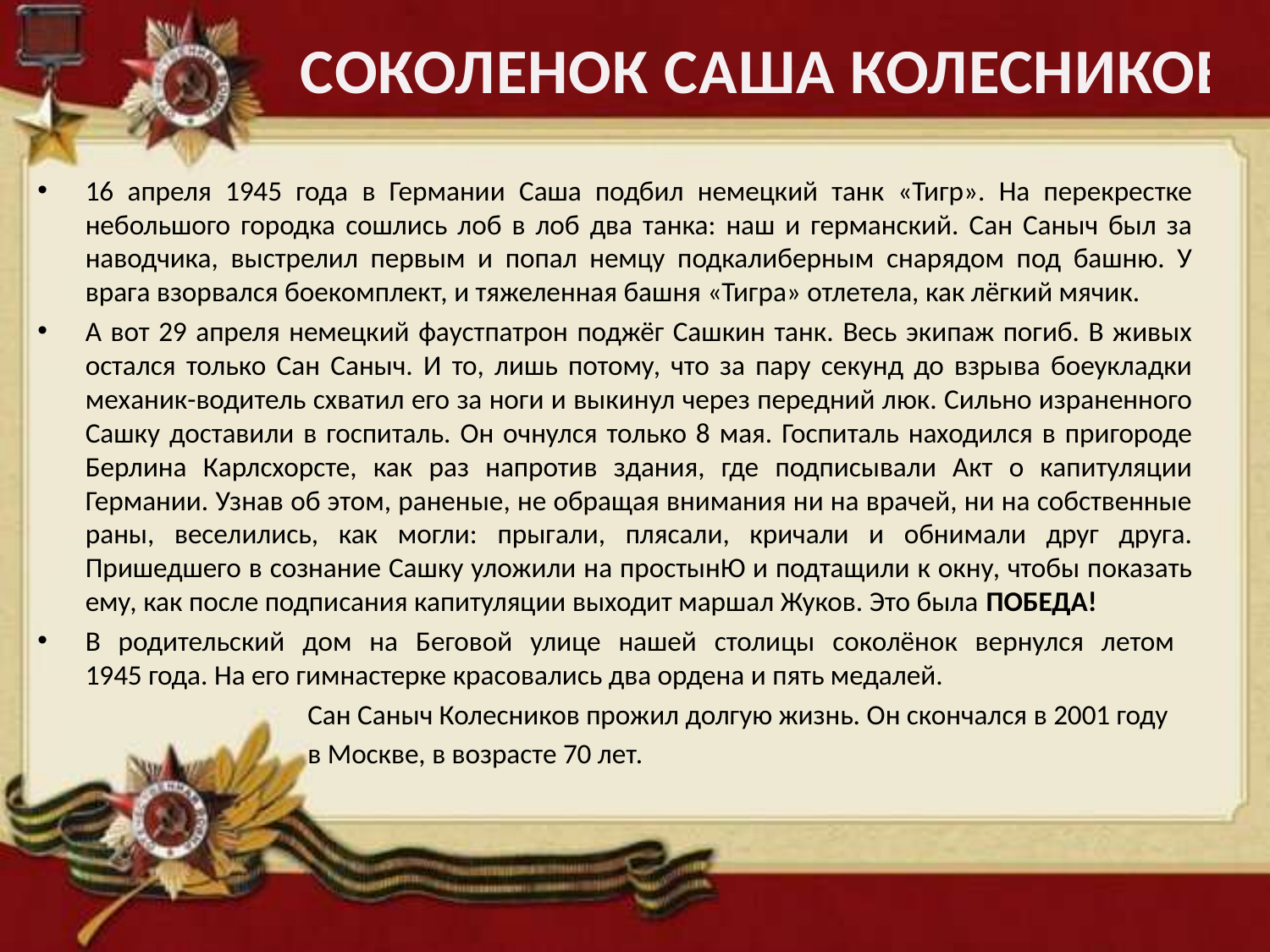

# СОКОЛЕНОК САША КОЛЕСНИКОВ
16 апреля 1945 года в Германии Саша подбил немецкий танк «Тигр». На перекрестке небольшого городка сошлись лоб в лоб два танка: наш и германский. Сан Саныч был за наводчика, выстрелил первым и попал немцу подкалиберным снарядом под башню. У врага взорвался боекомплект, и тяжеленная башня «Тигра» отлетела, как лёгкий мячик.
А вот 29 апреля немецкий фаустпатрон поджёг Сашкин танк. Весь экипаж погиб. В живых остался только Сан Саныч. И то, лишь потому, что за пару секунд до взрыва боеукладки механик-водитель схватил его за ноги и выкинул через передний люк. Сильно израненного Сашку доставили в госпиталь. Он очнулся только 8 мая. Госпиталь находился в пригороде Берлина Карлсхорсте, как раз напротив здания, где подписывали Акт о капитуляции Германии. Узнав об этом, раненые, не обращая внимания ни на врачей, ни на собственные раны, веселились, как могли: прыгали, плясали, кричали и обнимали друг друга. Пришедшего в сознание Сашку уложили на простынЮ и подтащили к окну, чтобы показать ему, как после подписания капитуляции выходит маршал Жуков. Это была ПОБЕДА!
В родительский дом на Беговой улице нашей столицы соколёнок вернулся летом
1945 года. На его гимнастерке красовались два ордена и пять медалей.
	                                   Сан Саныч Колесников прожил долгую жизнь. Он скончался в 2001 году
	                                   в Москве, в возрасте 70 лет.